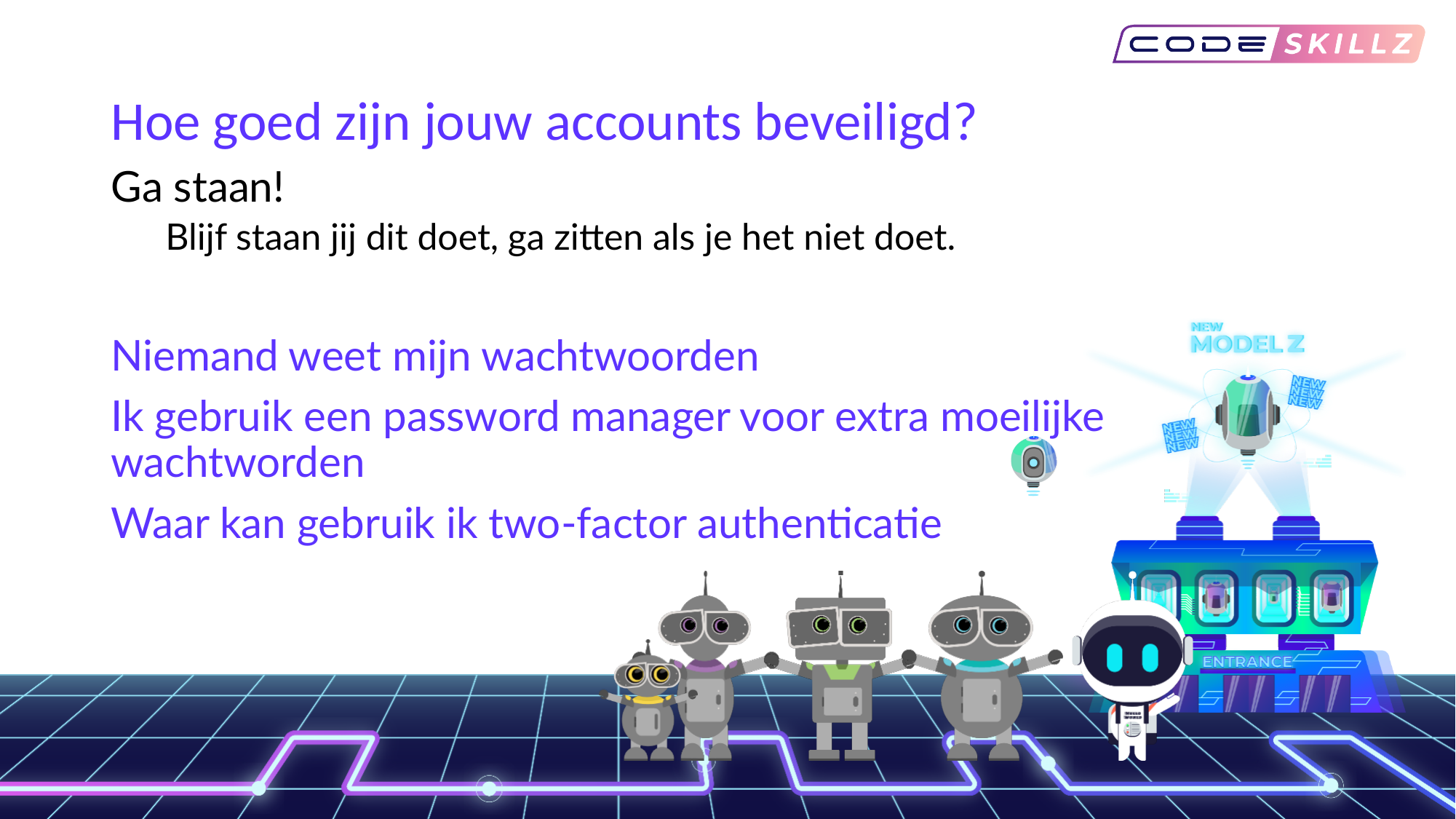

# Hoe goed zijn jouw accounts beveiligd?
Ga staan!
Blijf staan jij dit doet, ga zitten als je het niet doet.

Niemand weet mijn wachtwoorden
Ik gebruik een password manager voor extra moeilijke wachtworden
Waar kan gebruik ik two-factor authenticatie